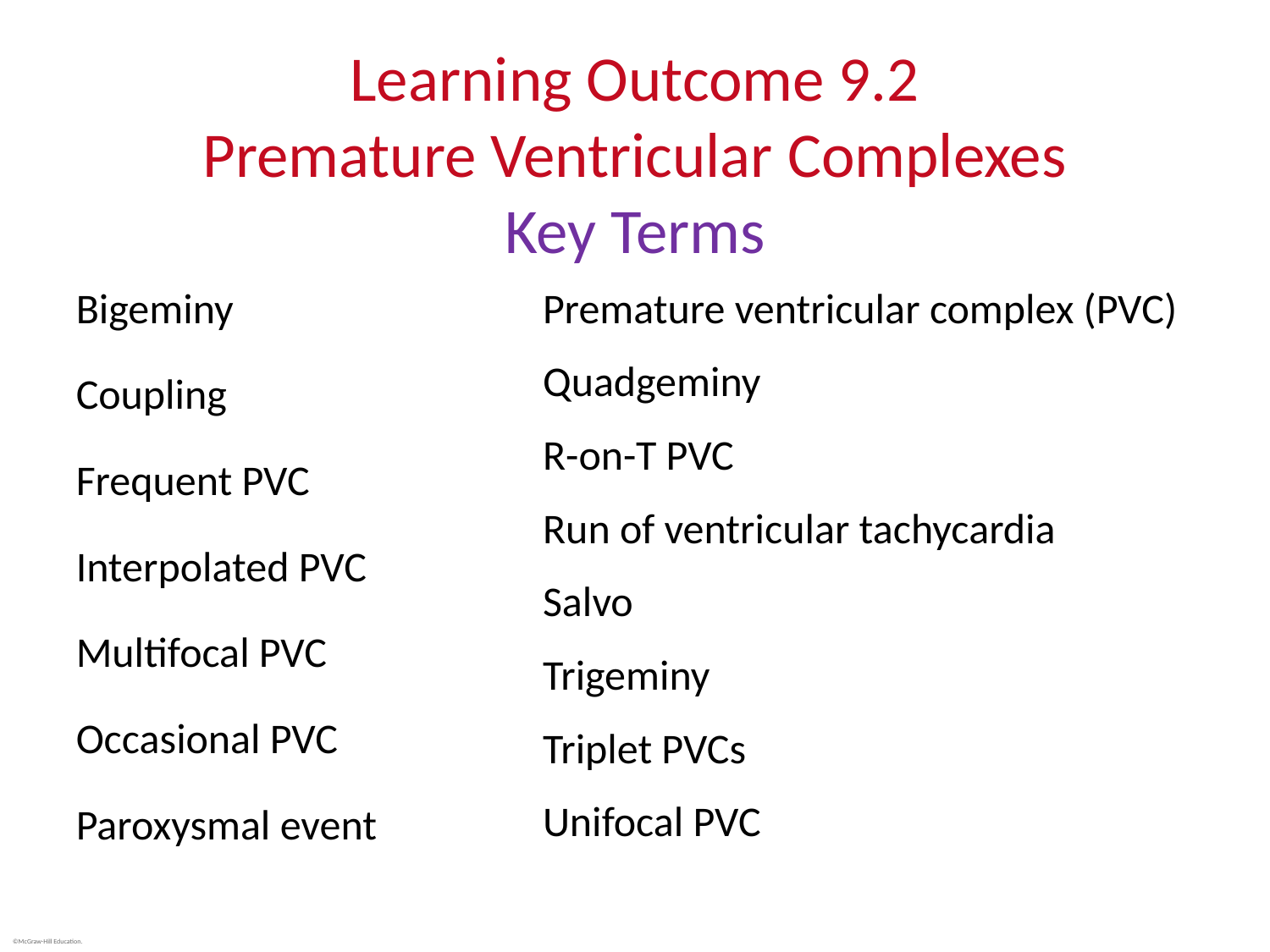

# Learning Outcome 9.2 Premature Ventricular Complexes Key Terms
Bigeminy
Coupling
Frequent PVC
Interpolated PVC
Multifocal PVC
Occasional PVC
Paroxysmal event

Premature ventricular complex (PVC)
Quadgeminy
R-on-T PVC
Run of ventricular tachycardia
Salvo
Trigeminy
Triplet PVCs
Unifocal PVC